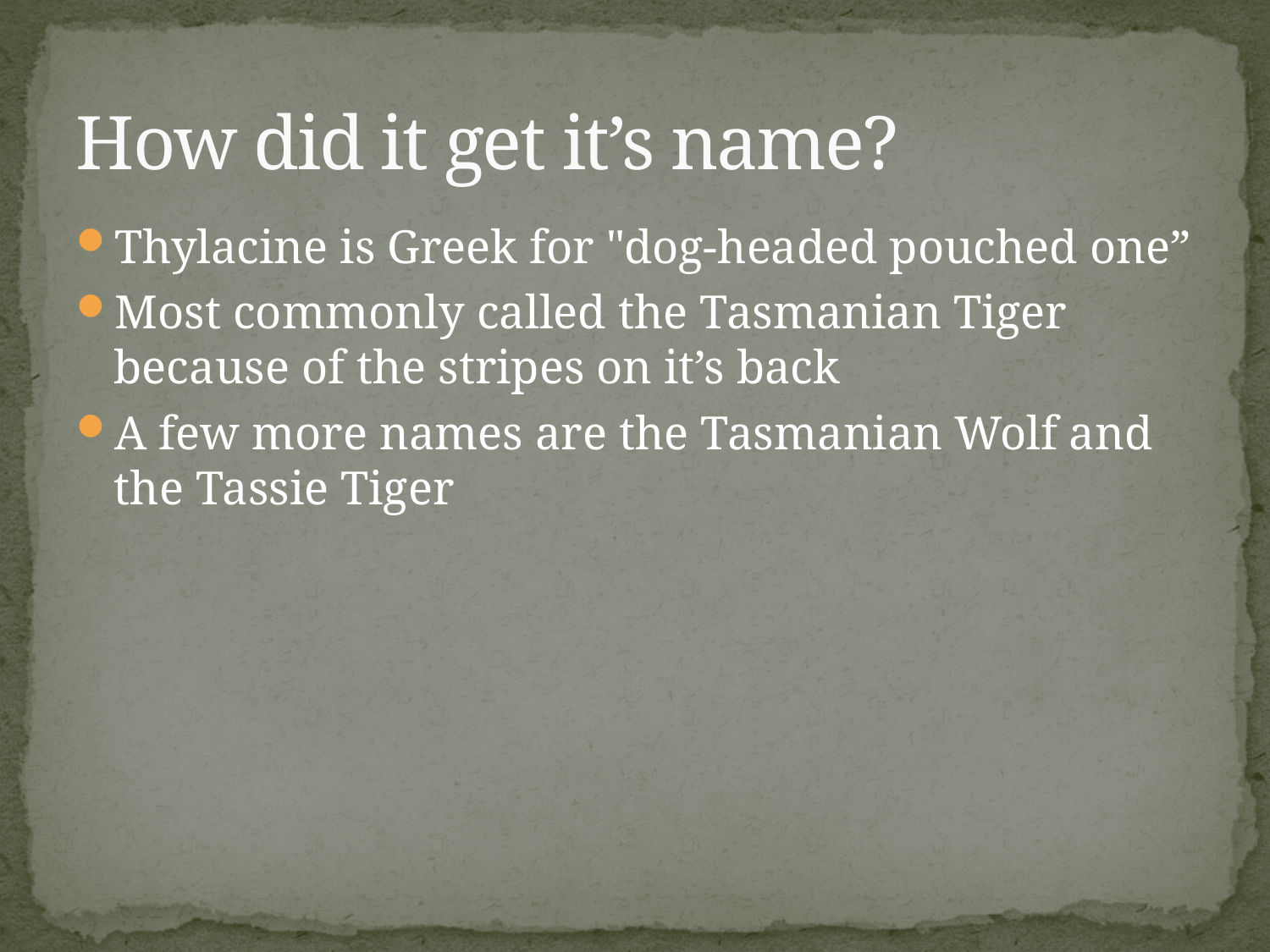

# How did it get it’s name?
Thylacine is Greek for "dog-headed pouched one”
Most commonly called the Tasmanian Tiger because of the stripes on it’s back
A few more names are the Tasmanian Wolf and the Tassie Tiger